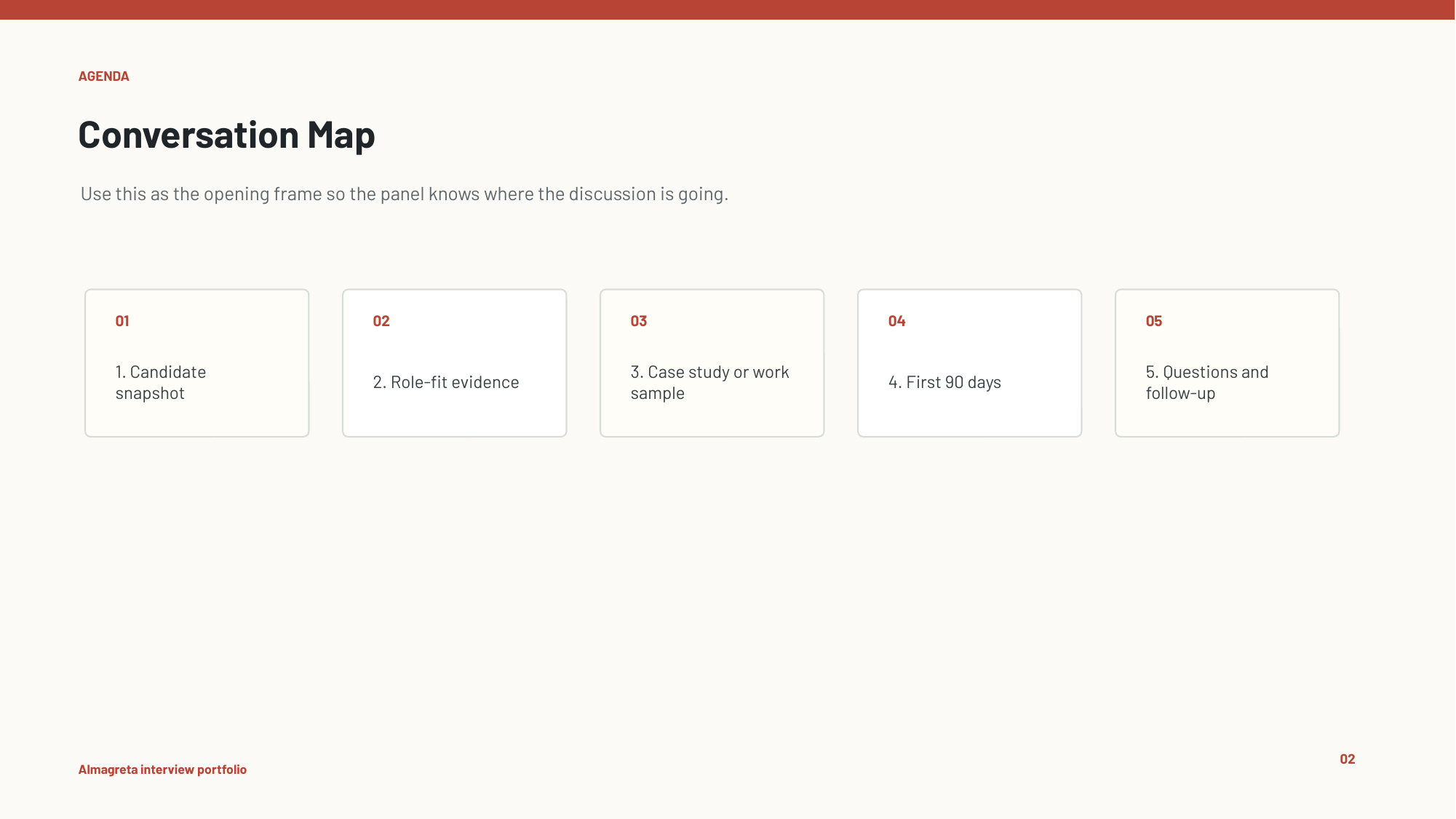

AGENDA
Conversation Map
Use this as the opening frame so the panel knows where the discussion is going.

01
02
03
04
05
1. Candidate snapshot
2. Role-fit evidence
3. Case study or work sample
4. First 90 days
5. Questions and follow-up
02
Almagreta interview portfolio